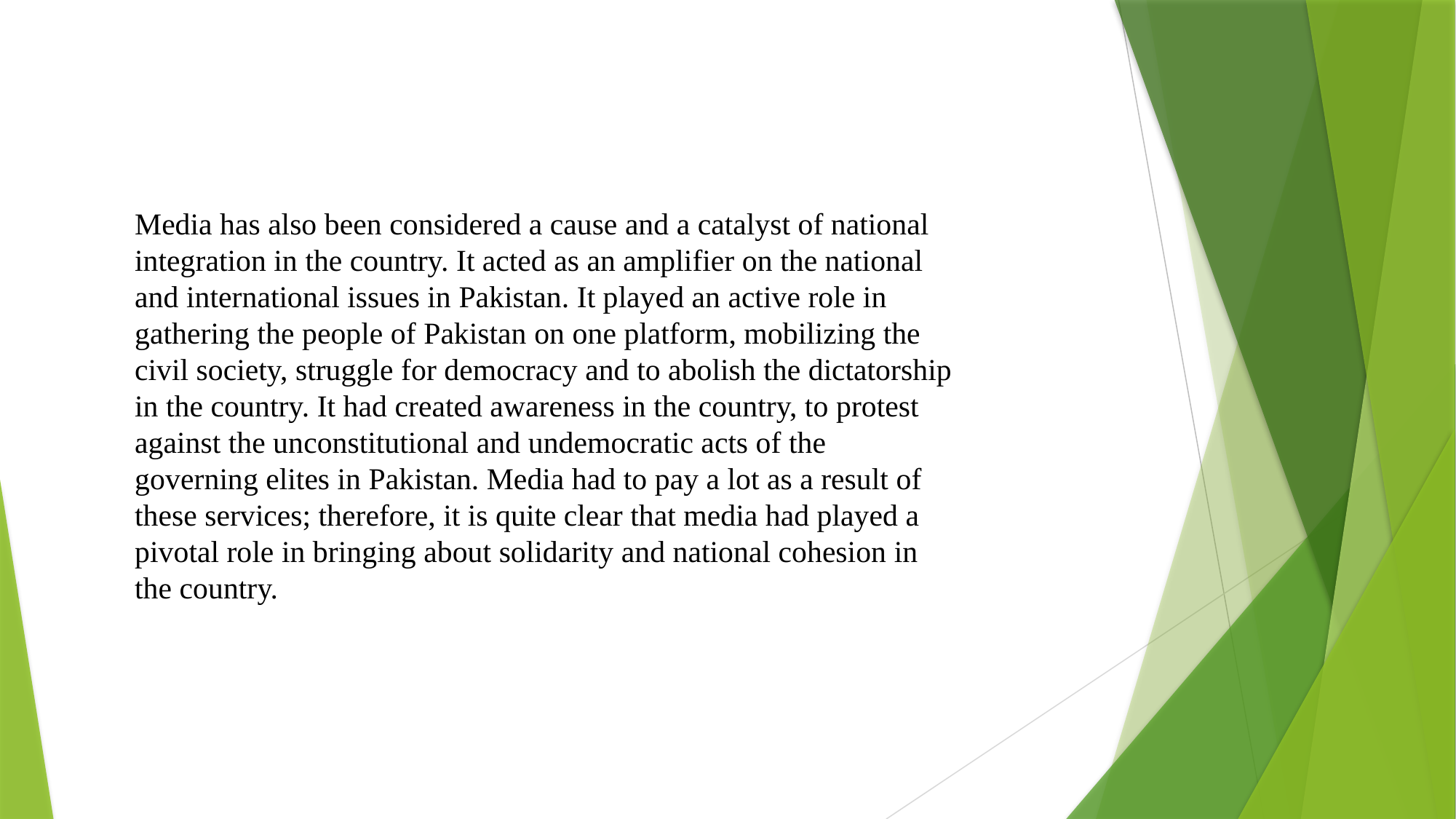

Media has also been considered a cause and a catalyst of national integration in the country. It acted as an amplifier on the national and international issues in Pakistan. It played an active role in gathering the people of Pakistan on one platform, mobilizing the civil society, struggle for democracy and to abolish the dictatorship in the country. It had created awareness in the country, to protest against the unconstitutional and undemocratic acts of the governing elites in Pakistan. Media had to pay a lot as a result of these services; therefore, it is quite clear that media had played a pivotal role in bringing about solidarity and national cohesion in the country.